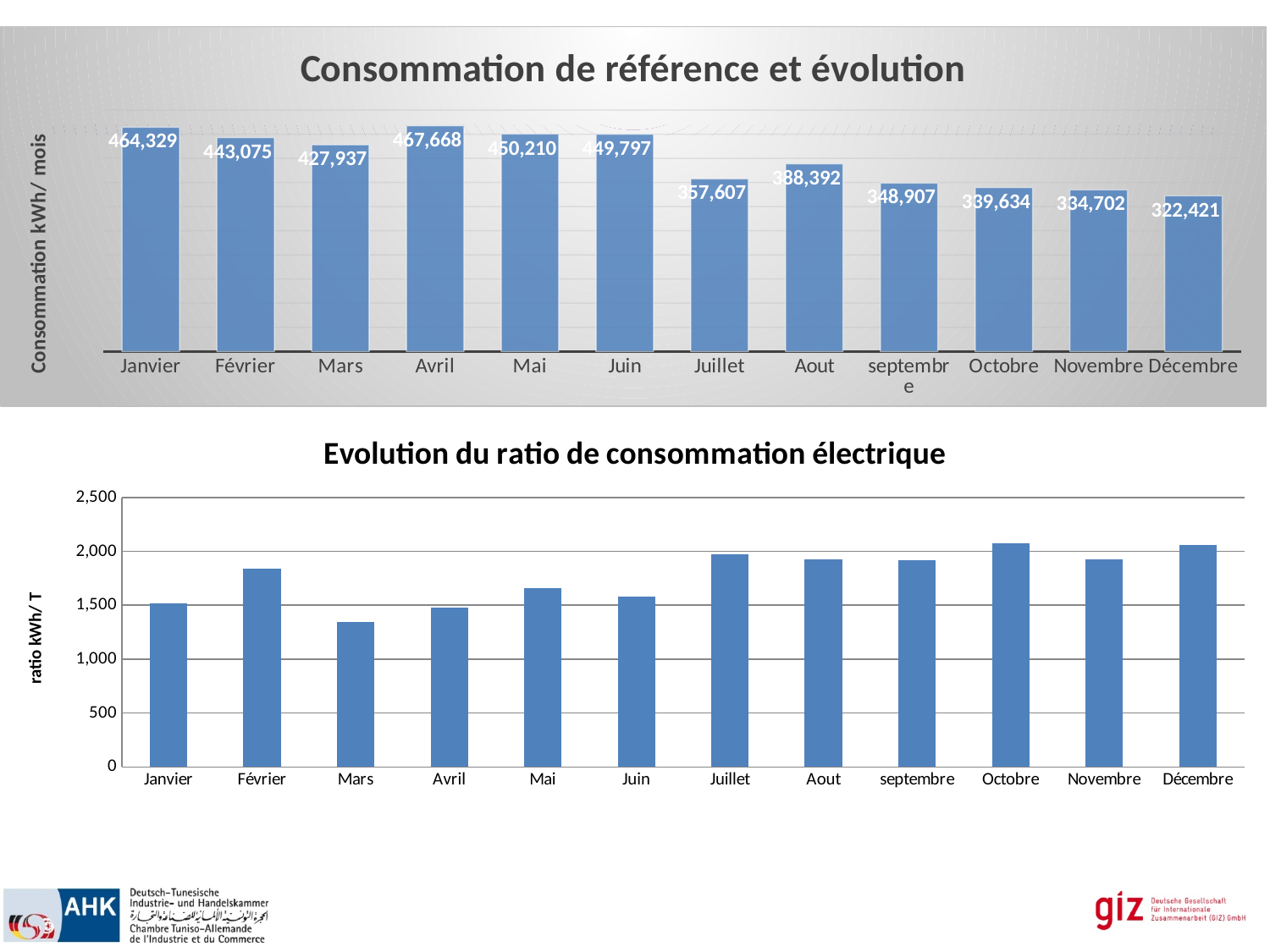

### Chart: Consommation de référence et évolution

| Category |  |
|---|---|
| Janvier | 464329.0 |
| Février | 443075.0 |
| Mars | 427937.0 |
| Avril | 467668.0 |
| Mai | 450210.0 |
| Juin | 449797.0 |
| Juillet | 357607.0 |
| Aout | 388392.0 |
| septembre | 348907.0 |
| Octobre | 339634.0 |
| Novembre | 334702.0 |
| Décembre | 322421.0 |

### Chart: Evolution du ratio de consommation électrique

| Category |  |
|---|---|
| Janvier | 1519.8676793943223 |
| Février | 1837.5786076019813 |
| Mars | 1346.6453749704283 |
| Avril | 1480.3864825598564 |
| Mai | 1660.0920430018264 |
| Juin | 1581.5494212903031 |
| Juillet | 1972.7429647138072 |
| Aout | 1923.6475615016702 |
| septembre | 1914.4195921458324 |
| Octobre | 2071.8306006995927 |
| Novembre | 1924.601412992233 |
| Décembre | 2055.4007762504148 |